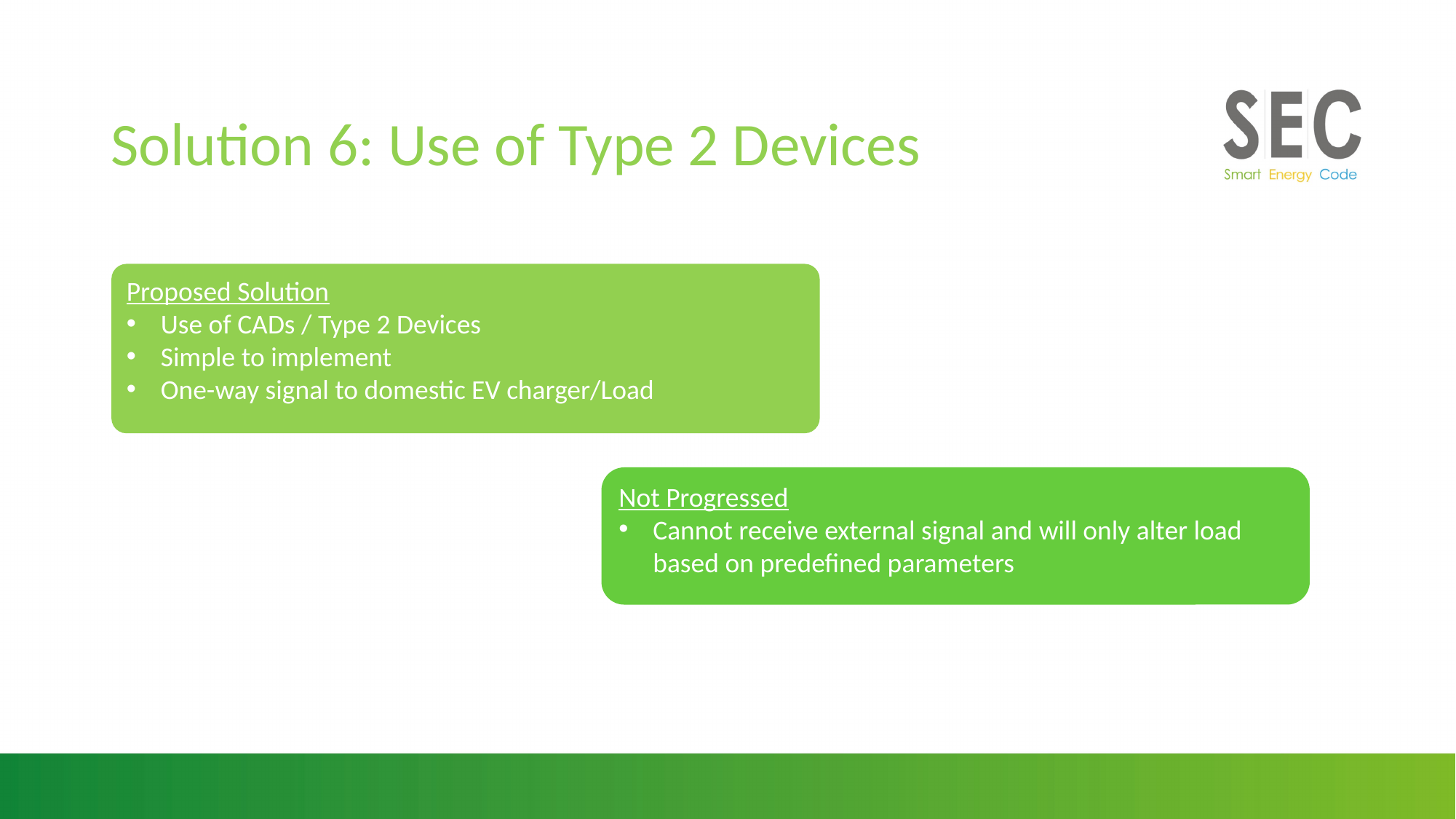

# Solution 6: Use of Type 2 Devices
Proposed Solution
Use of CADs / Type 2 Devices
Simple to implement
One-way signal to domestic EV charger/Load

Not Progressed
Cannot receive external signal and will only alter load based on predefined parameters